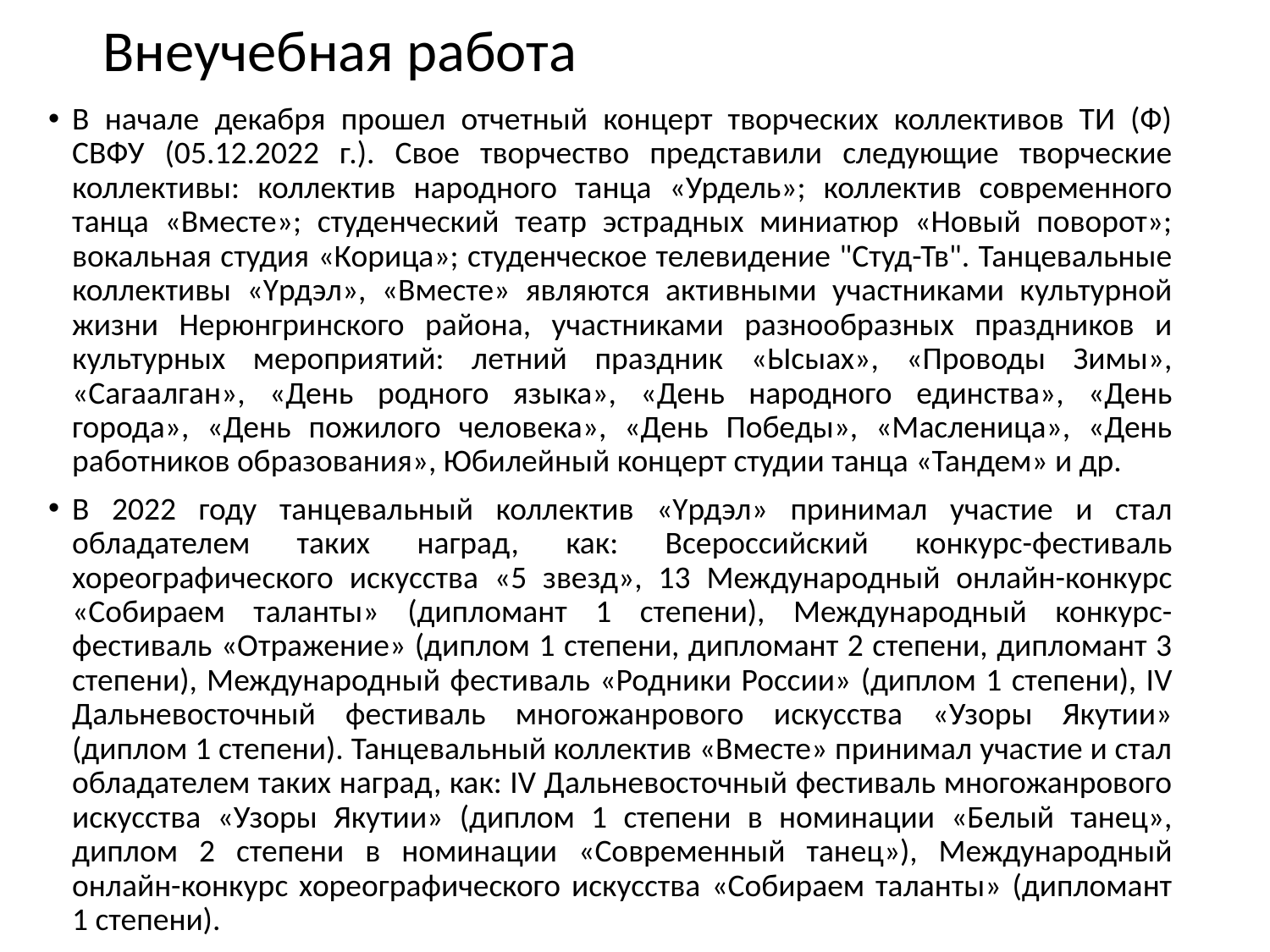

# Внеучебная работа
В начале декабря прошел отчетный концерт творческих коллективов ТИ (Ф) СВФУ (05.12.2022 г.). Свое творчество представили следующие творческие коллективы: коллектив народного танца «Урдель»; коллектив современного танца «Вместе»; студенческий театр эстрадных миниатюр «Новый поворот»; вокальная студия «Корица»; студенческое телевидение "Студ-Тв". Танцевальные коллективы «Yрдэл», «Вместе» являются активными участниками культурной жизни Нерюнгринского района, участниками разнообразных праздников и культурных мероприятий: летний праздник «Ысыах», «Проводы Зимы», «Сагаалган», «День родного языка», «День народного единства», «День города», «День пожилого человека», «День Победы», «Масленица», «День работников образования», Юбилейный концерт студии танца «Тандем» и др.
В 2022 году танцевальный коллектив «Yрдэл» принимал участие и стал обладателем таких наград, как: Всероссийский конкурс-фестиваль хореографического искусства «5 звезд», 13 Международный онлайн-конкурс «Собираем таланты» (дипломант 1 степени), Международный конкурс-фестиваль «Отражение» (диплом 1 степени, дипломант 2 степени, дипломант 3 степени), Международный фестиваль «Родники России» (диплом 1 степени), IV Дальневосточный фестиваль многожанрового искусства «Узоры Якутии» (диплом 1 степени). Танцевальный коллектив «Вместе» принимал участие и стал обладателем таких наград, как: IV Дальневосточный фестиваль многожанрового искусства «Узоры Якутии» (диплом 1 степени в номинации «Белый танец», диплом 2 степени в номинации «Современный танец»), Международный онлайн-конкурс хореографического искусства «Собираем таланты» (дипломант 1 степени).